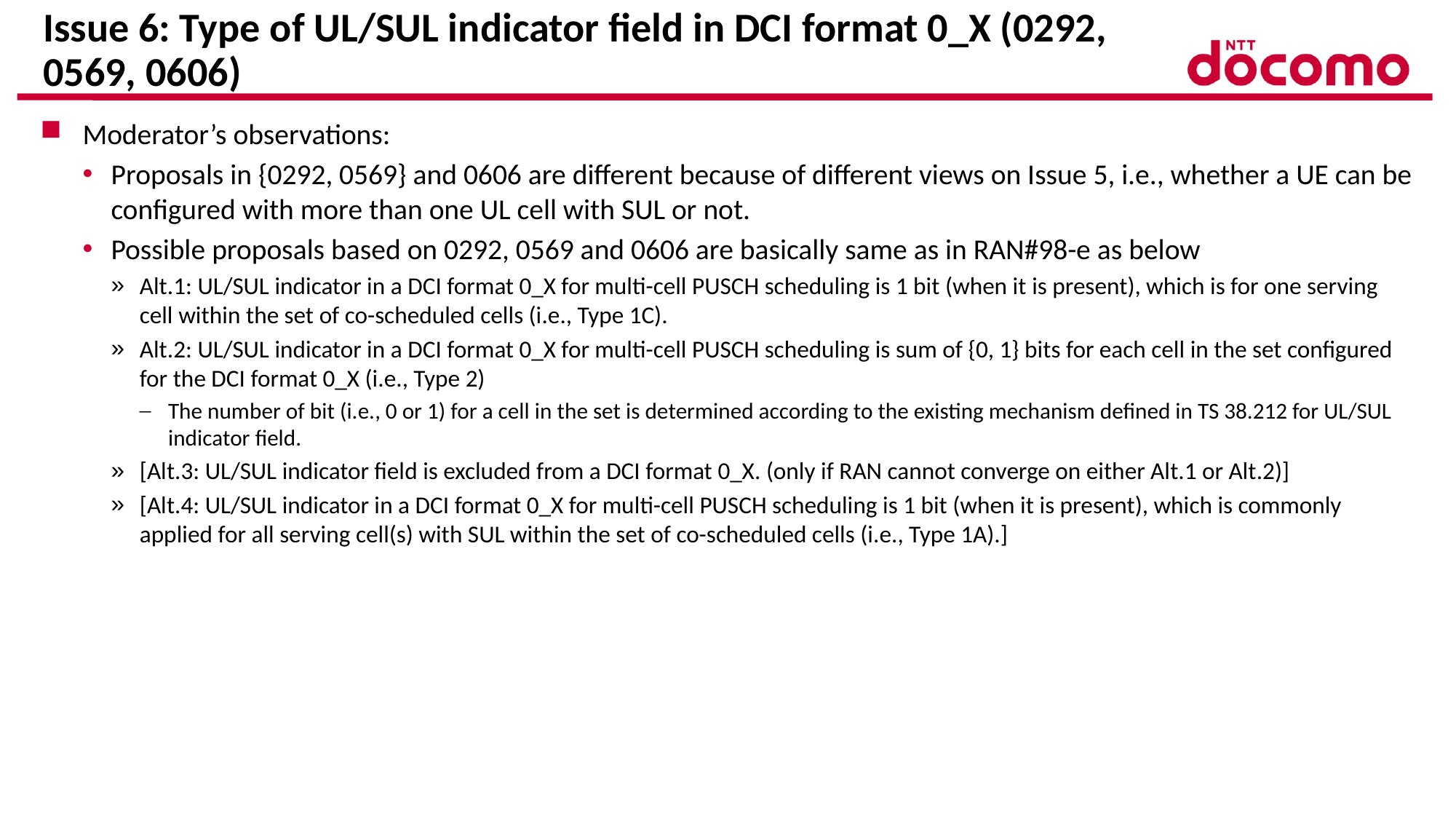

# Issue 6: Type of UL/SUL indicator field in DCI format 0_X (0292, 0569, 0606)
Moderator’s observations:
Proposals in {0292, 0569} and 0606 are different because of different views on Issue 5, i.e., whether a UE can be configured with more than one UL cell with SUL or not.
Possible proposals based on 0292, 0569 and 0606 are basically same as in RAN#98-e as below
Alt.1: UL/SUL indicator in a DCI format 0_X for multi-cell PUSCH scheduling is 1 bit (when it is present), which is for one serving cell within the set of co-scheduled cells (i.e., Type 1C).
Alt.2: UL/SUL indicator in a DCI format 0_X for multi-cell PUSCH scheduling is sum of {0, 1} bits for each cell in the set configured for the DCI format 0_X (i.e., Type 2)
The number of bit (i.e., 0 or 1) for a cell in the set is determined according to the existing mechanism defined in TS 38.212 for UL/SUL indicator field.
[Alt.3: UL/SUL indicator field is excluded from a DCI format 0_X. (only if RAN cannot converge on either Alt.1 or Alt.2)]
[Alt.4: UL/SUL indicator in a DCI format 0_X for multi-cell PUSCH scheduling is 1 bit (when it is present), which is commonly applied for all serving cell(s) with SUL within the set of co-scheduled cells (i.e., Type 1A).]